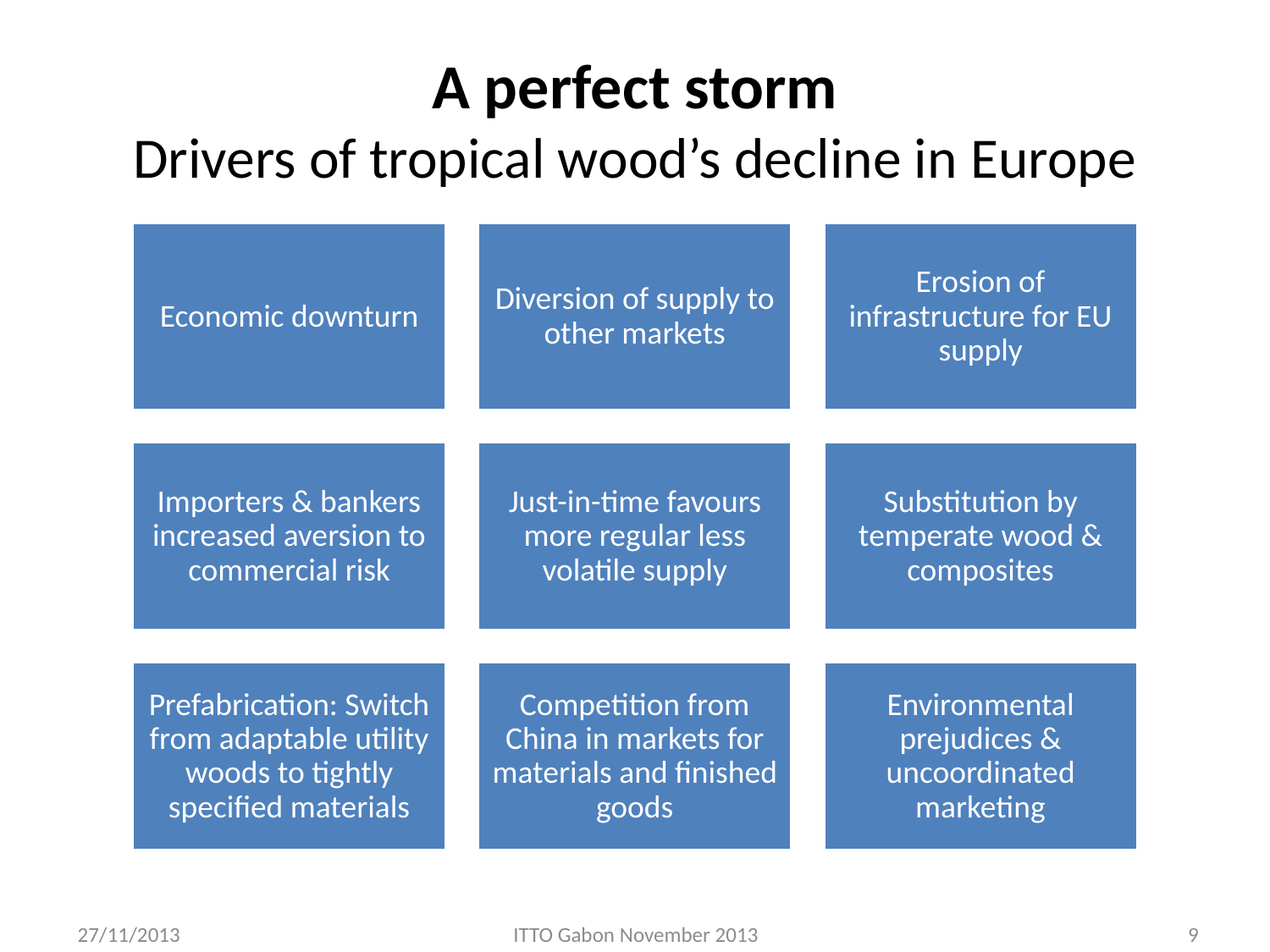

# A perfect storm Drivers of tropical wood’s decline in Europe
Economic downturn
Diversion of supply to other markets
Erosion of infrastructure for EU supply
Importers & bankers increased aversion to commercial risk
Just-in-time favours more regular less volatile supply
Substitution by temperate wood & composites
Prefabrication: Switch from adaptable utility woods to tightly specified materials
Competition from China in markets for materials and finished goods
Environmental prejudices & uncoordinated marketing
27/11/2013
ITTO Gabon November 2013
9